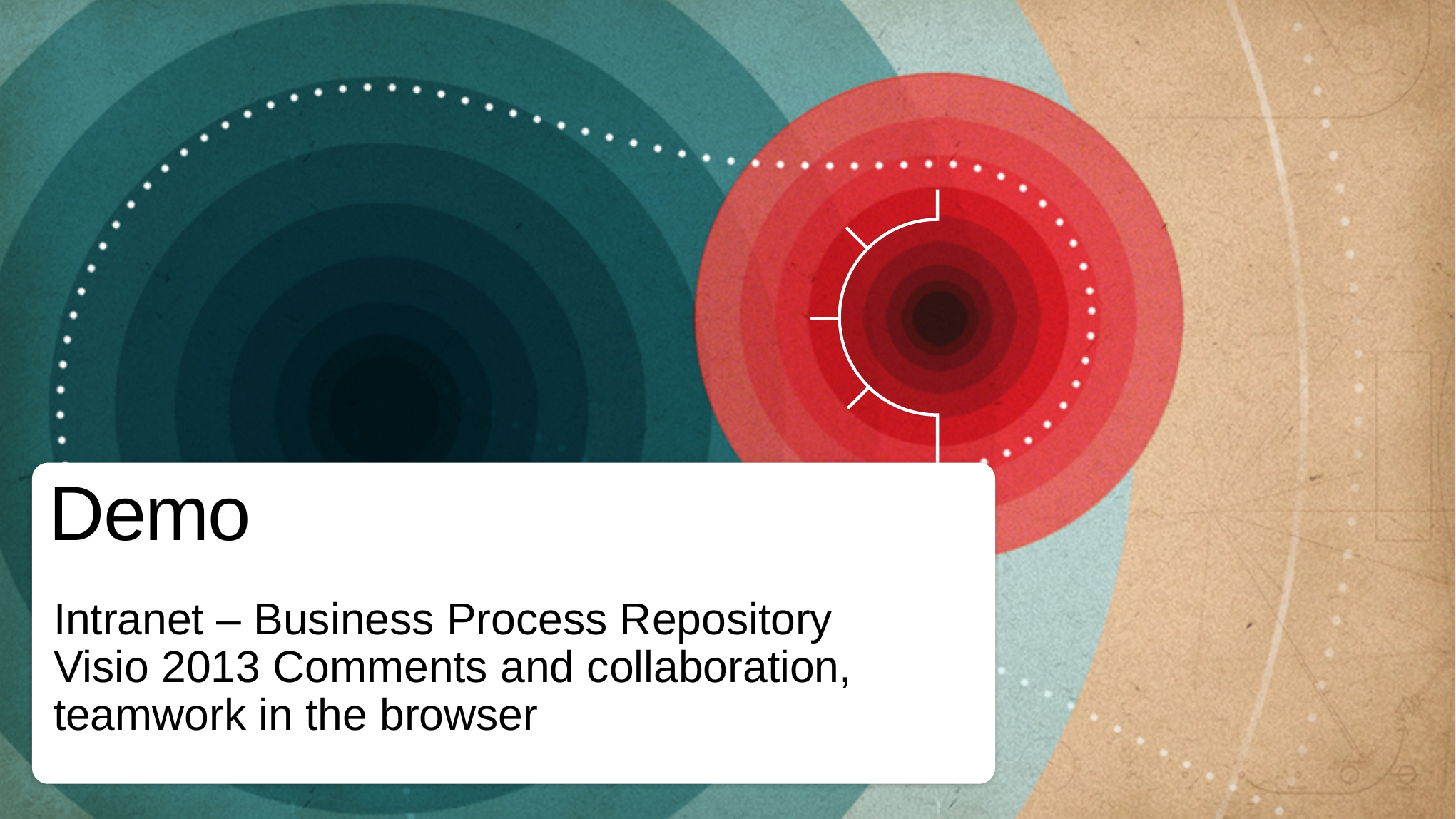

# Demo
Intranet – Business Process Repository
Visio 2013 Comments and collaboration, teamwork in the browser